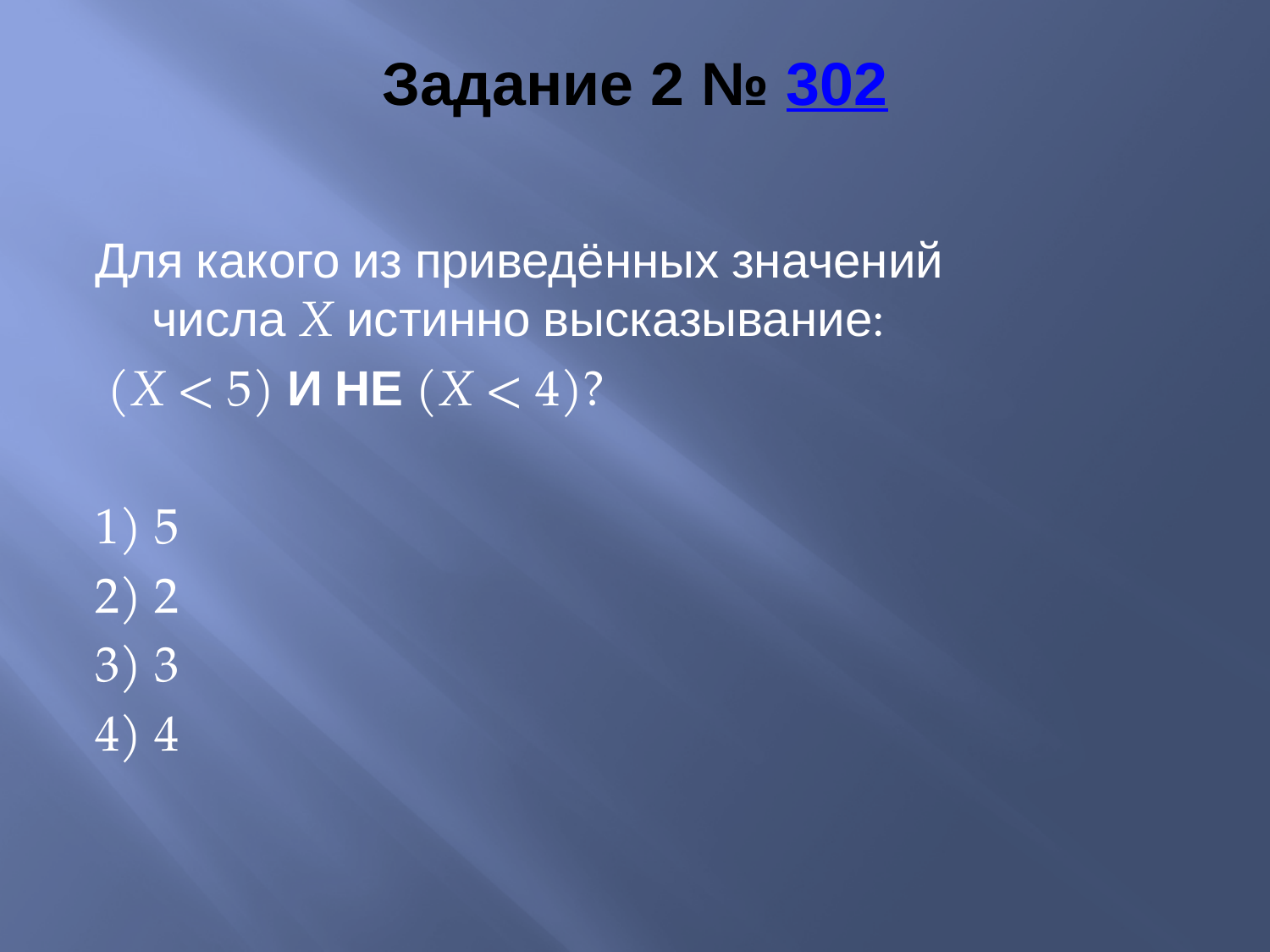

# Задание 2 № 302
Для какого из приведённых значений числа X истинно высказывание:
 (X < 5) И НЕ (X < 4)?

1) 5
2) 2
3) 3
4) 4